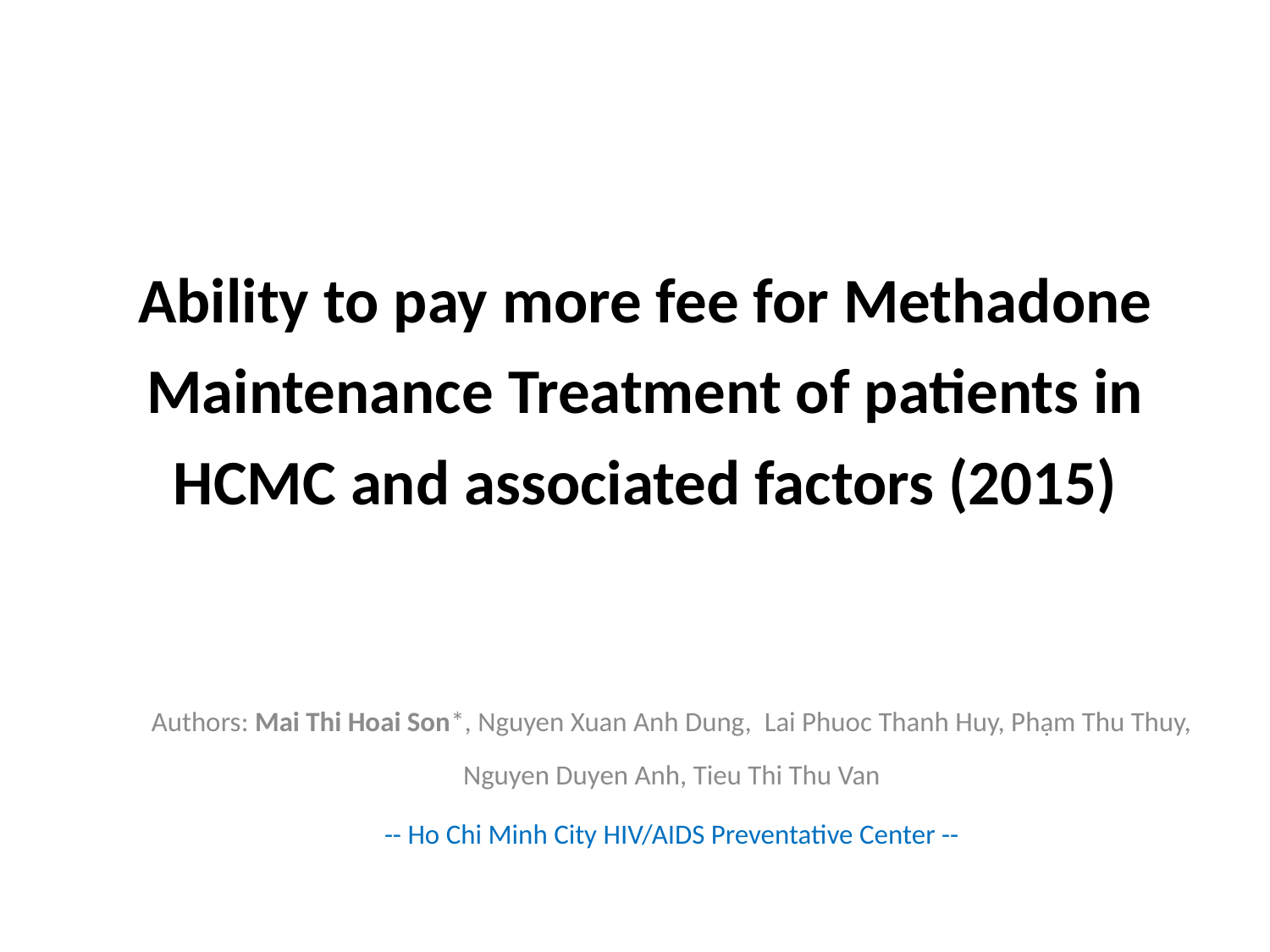

# Ability to pay more fee for Methadone Maintenance Treatment of patients in HCMC and associated factors (2015)
Authors: Mai Thi Hoai Son*, Nguyen Xuan Anh Dung,  Lai Phuoc Thanh Huy, Phạm Thu Thuy, Nguyen Duyen Anh, Tieu Thi Thu Van
-- Ho Chi Minh City HIV/AIDS Preventative Center --